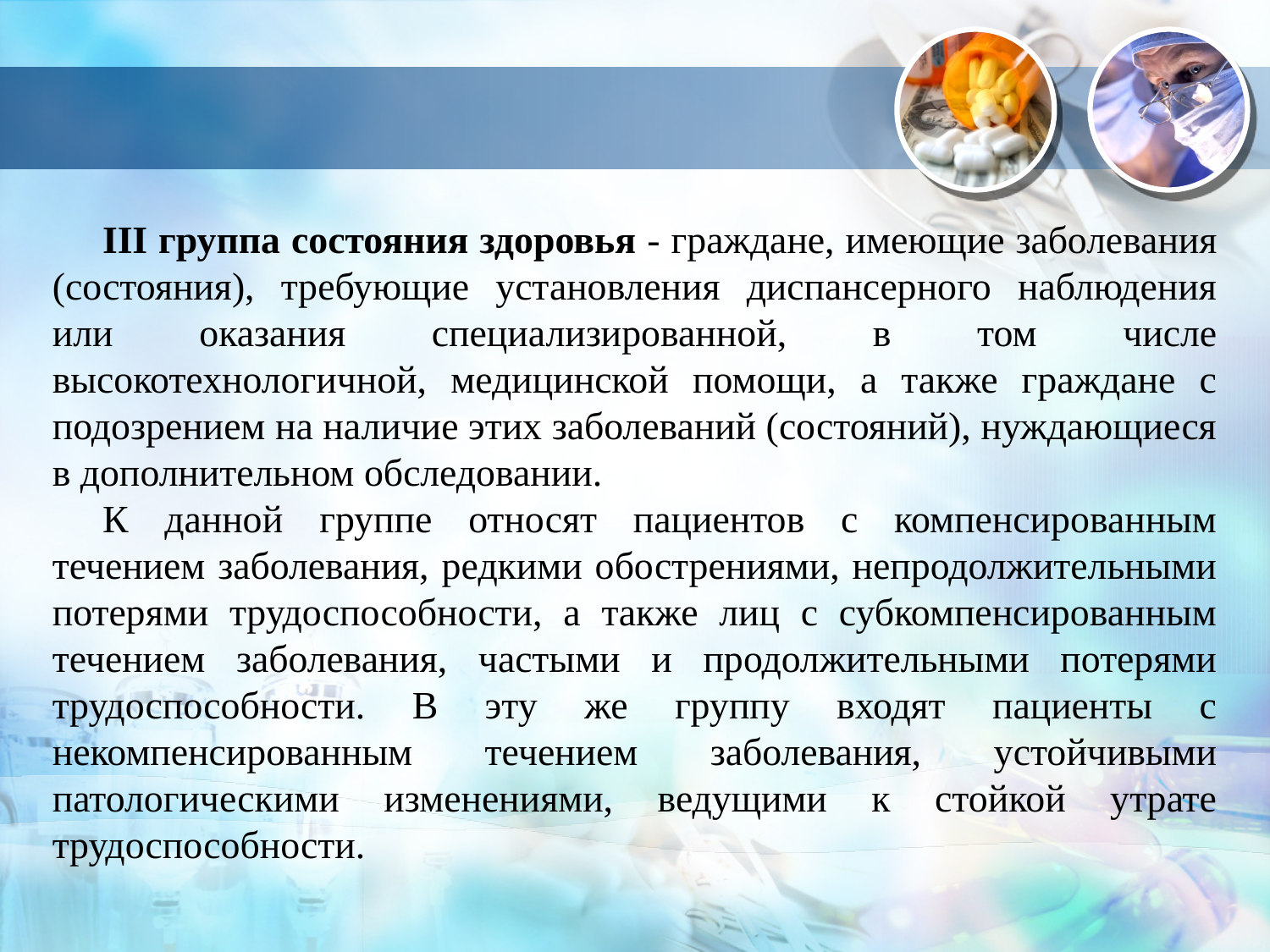

III группа состояния здоровья - граждане, имеющие заболевания (состояния), требующие установления диспансерного наблюдения или оказания специализированной, в том числе высокотехнологичной, медицинской помощи, а также граждане с подозрением на наличие этих заболеваний (состояний), нуждающиеся в дополнительном обследовании.
К данной группе относят пациентов с компенсированным течением заболевания, редкими обострениями, непродолжительными потерями трудоспособности, а также лиц с субкомпенсированным течением заболевания, частыми и продолжительными потерями трудоспособности. В эту же группу входят пациенты с некомпенсированным течением заболевания, устойчивыми патологическими изменениями, ведущими к стойкой утрате трудоспособности.